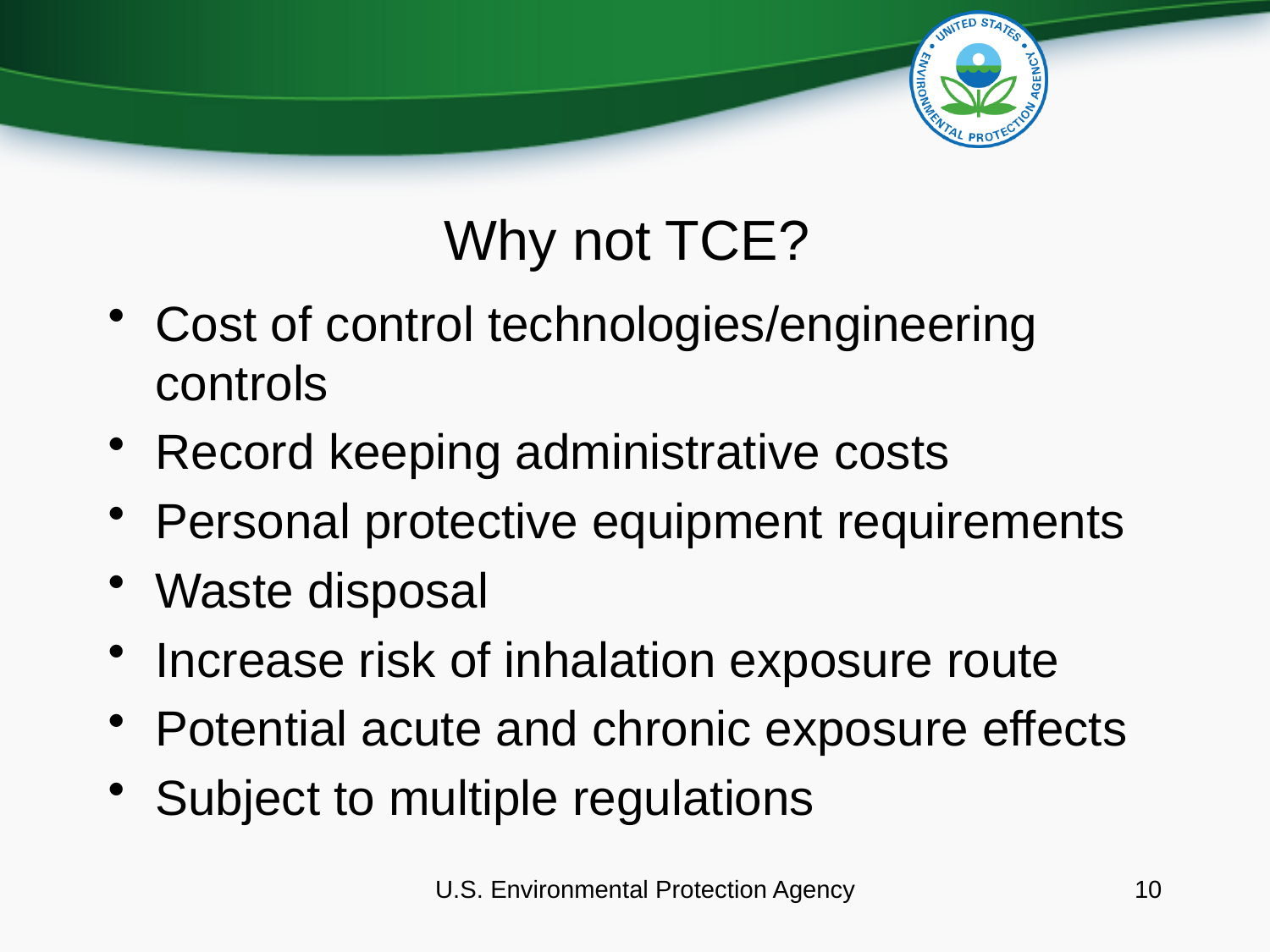

# Why not TCE?
Cost of control technologies/engineering controls
Record keeping administrative costs
Personal protective equipment requirements
Waste disposal
Increase risk of inhalation exposure route
Potential acute and chronic exposure effects
Subject to multiple regulations
U.S. Environmental Protection Agency
10